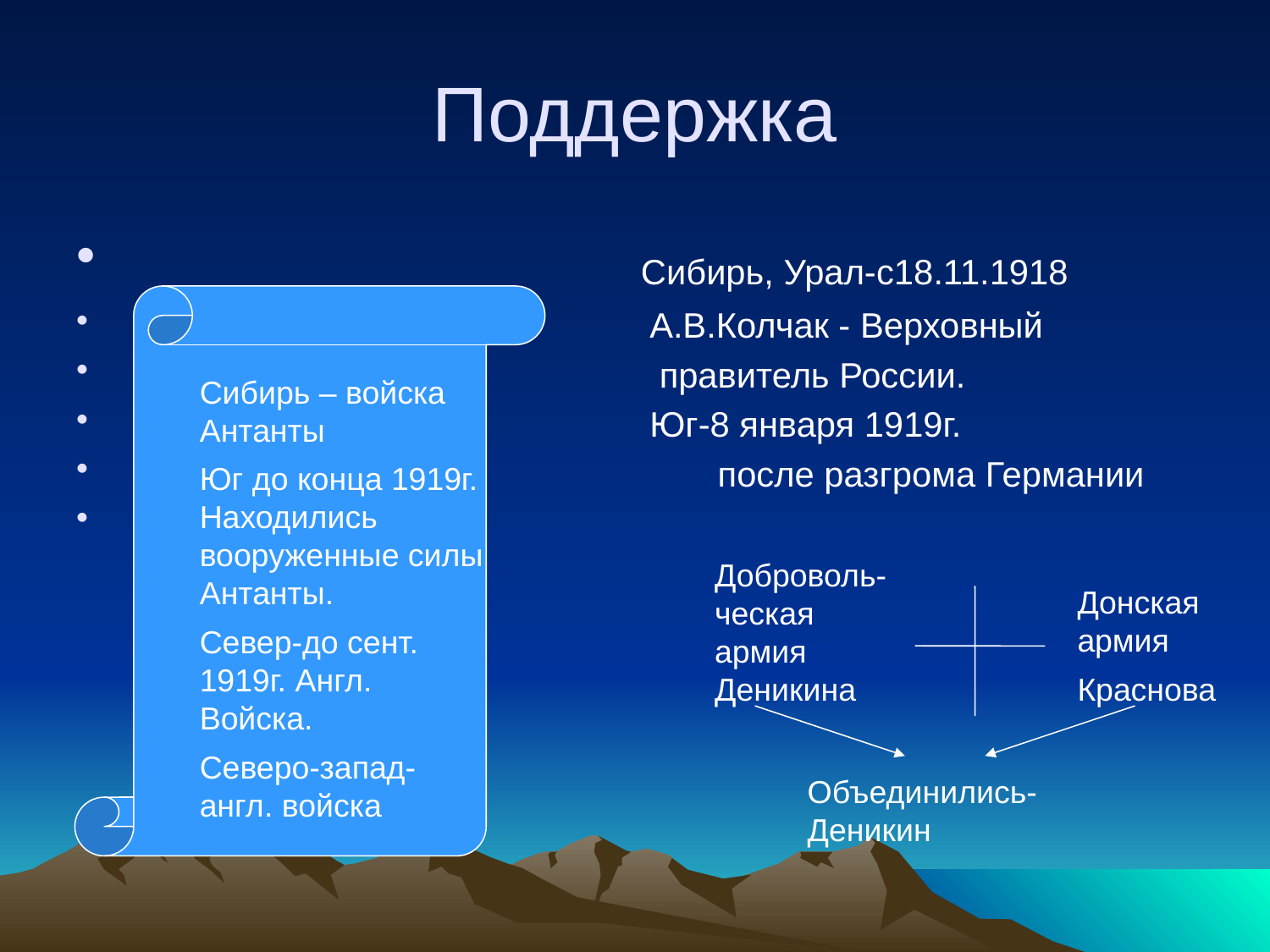

# Поддержка
                                 Сибирь, Урал-с18.11.1918
                                                      А.В.Колчак - Верховный
                                                       правитель России.
                                                      Юг-8 января 1919г.
                                                             после разгрома Германии

Сибирь – войска Антанты
Юг до конца 1919г. Находились вооруженные силы Антанты.
Север-до сент. 1919г. Англ. Войска.
Северо-запад- англ. войска
Доброволь-ческая армия
Деникина
Донская армия
Краснова

Объединились- Деникин